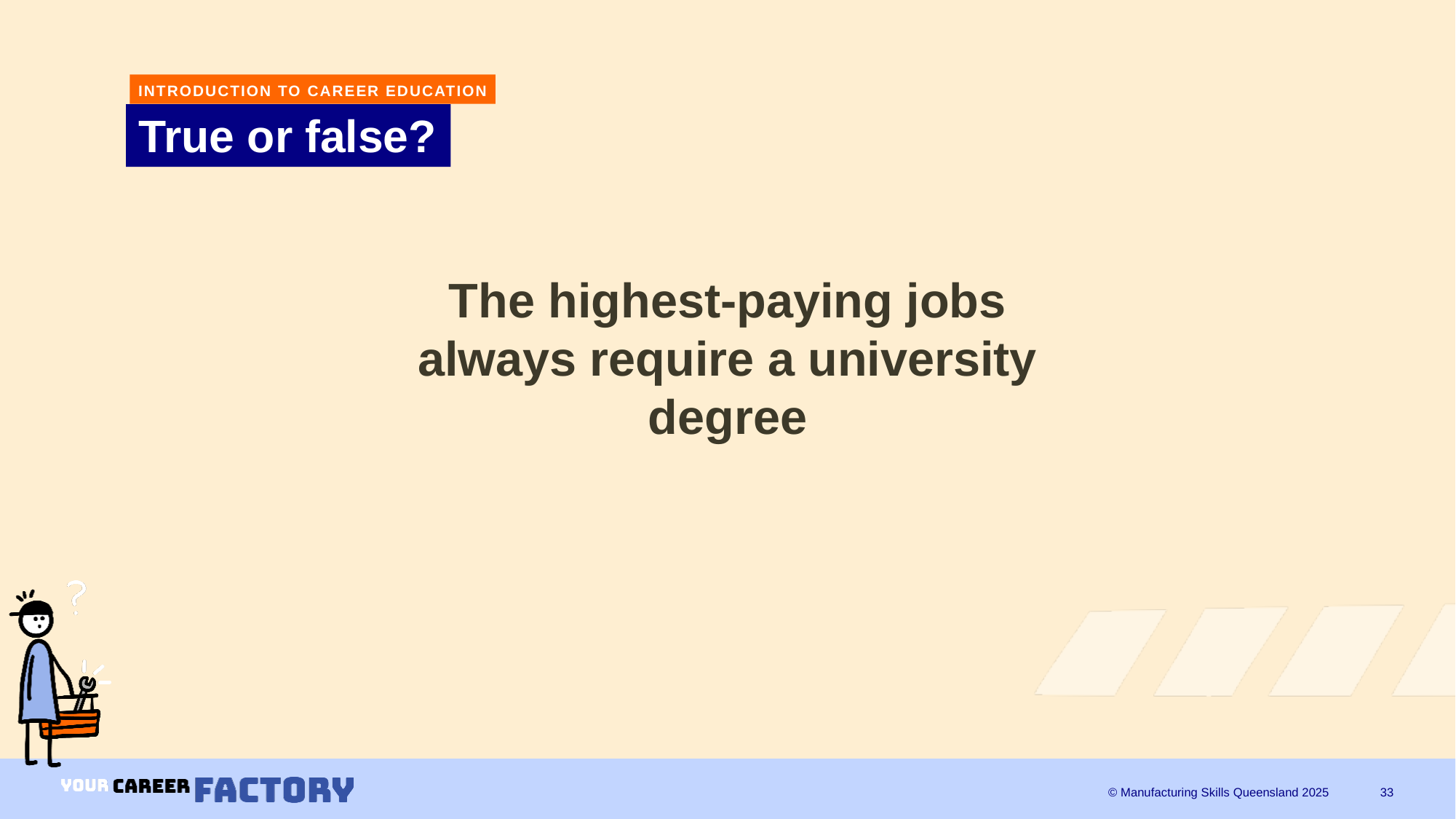

INTRODUCTION TO CAREER EDUCATION
# True or false?
The highest-paying jobs always require a university degree